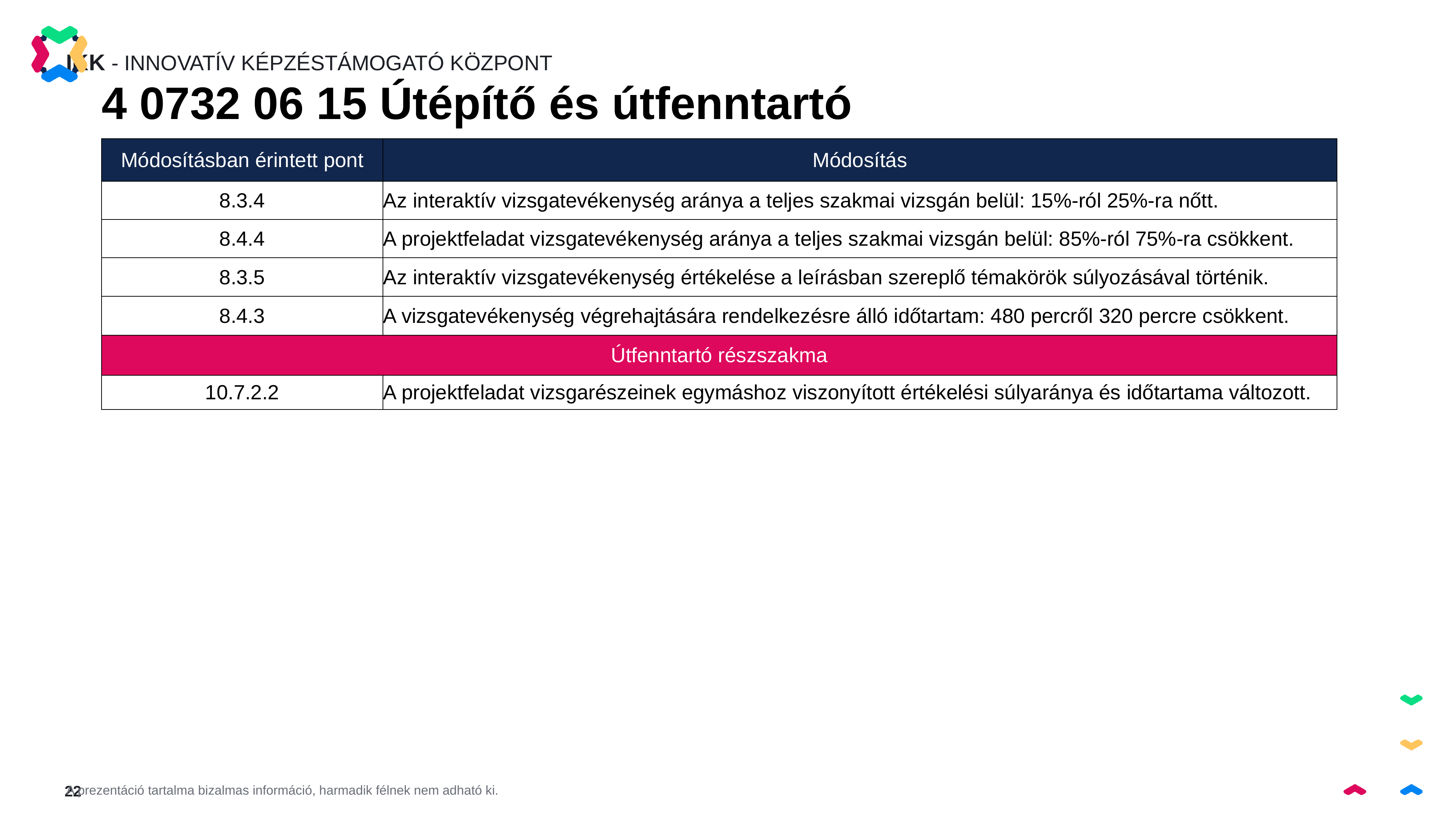

4 0732 06 15 Útépítő és útfenntartó

| Módosításban érintett pont | Módosítás |
| --- | --- |
| 8.3.4 | Az interaktív vizsgatevékenység aránya a teljes szakmai vizsgán belül: 15%-ról 25%-ra nőtt. |
| 8.4.4 | A projektfeladat vizsgatevékenység aránya a teljes szakmai vizsgán belül: 85%-ról 75%-ra csökkent. |
| 8.3.5 | Az interaktív vizsgatevékenység értékelése a leírásban szereplő témakörök súlyozásával történik. |
| 8.4.3 | A vizsgatevékenység végrehajtására rendelkezésre álló időtartam: 480 percről 320 percre csökkent. |
| Útfenntartó részszakma |  |
| 10.7.2.2 | A projektfeladat vizsgarészeinek egymáshoz viszonyított értékelési súlyaránya és időtartama változott. |